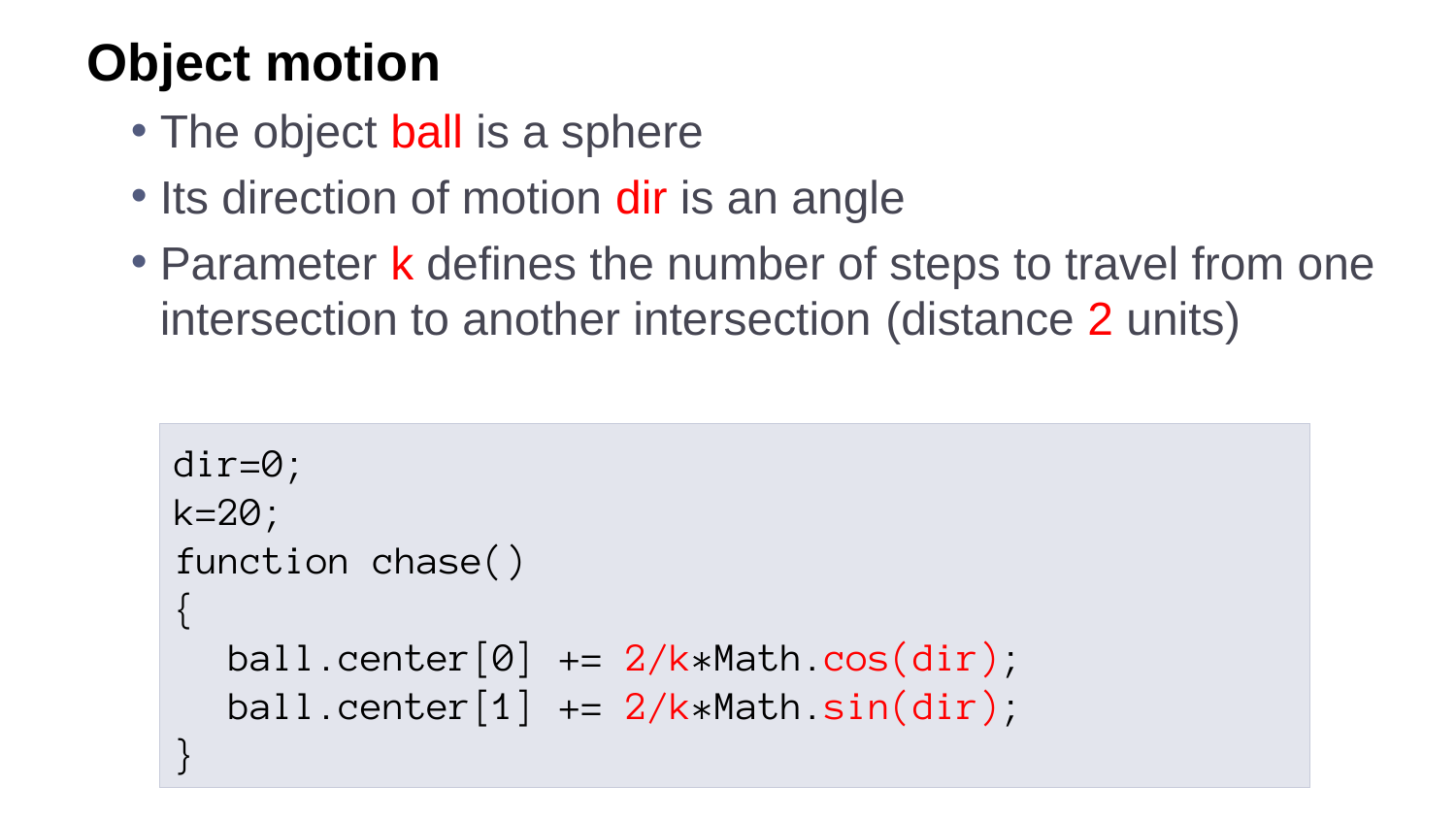

Object motion
The object ball is a sphere
Its direction of motion dir is an angle
Parameter k defines the number of steps to travel from one intersection to another intersection (distance 2 units)
dir=0;
k=20;
function chase()
{
	ball.center[0] += 2/k*Math.cos(dir);
	ball.center[1] += 2/k*Math.sin(dir);
}